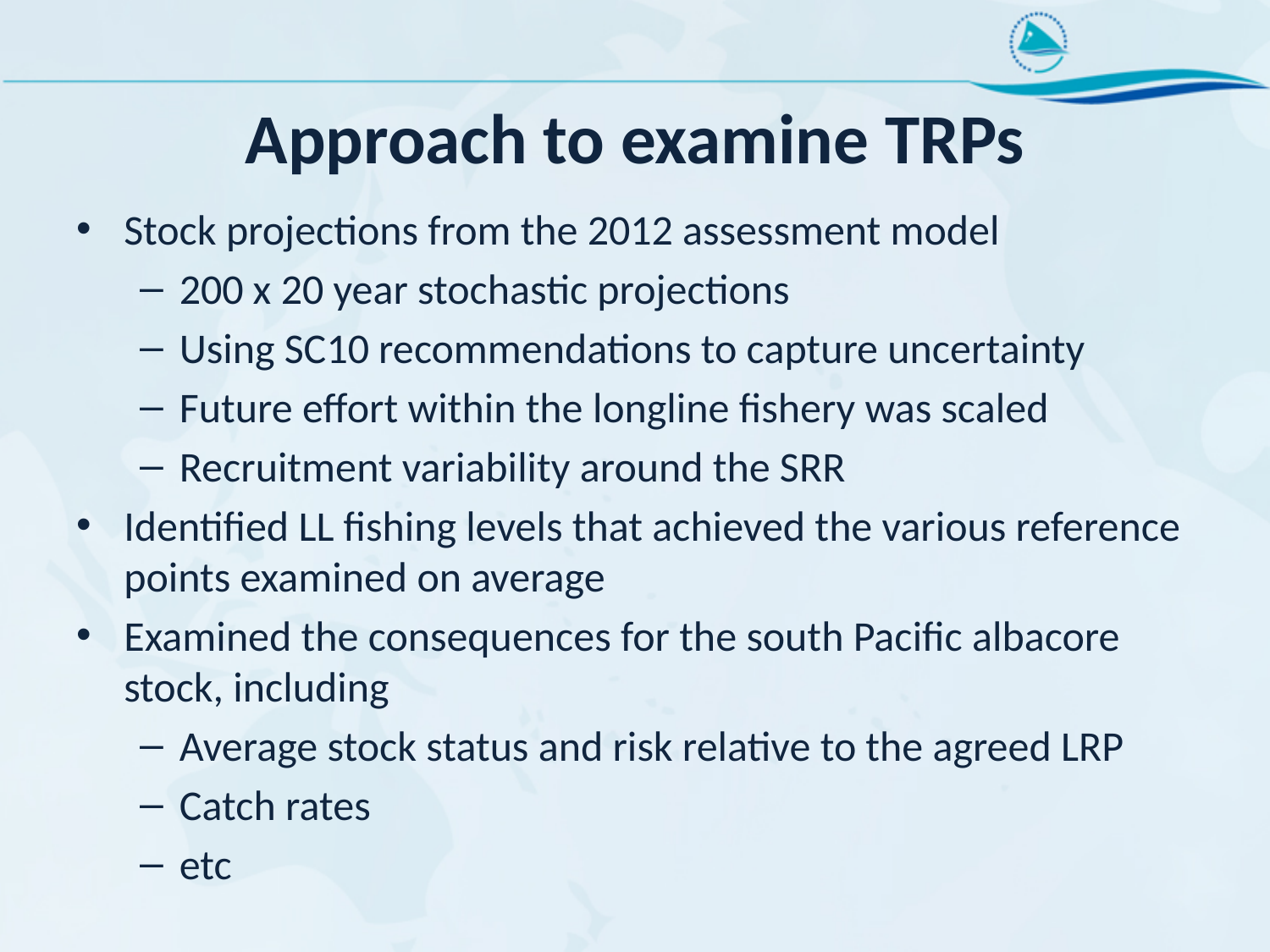

# Approach to examine TRPs
Stock projections from the 2012 assessment model
200 x 20 year stochastic projections
Using SC10 recommendations to capture uncertainty
Future effort within the longline fishery was scaled
Recruitment variability around the SRR
Identified LL fishing levels that achieved the various reference points examined on average
Examined the consequences for the south Pacific albacore stock, including
Average stock status and risk relative to the agreed LRP
Catch rates
etc